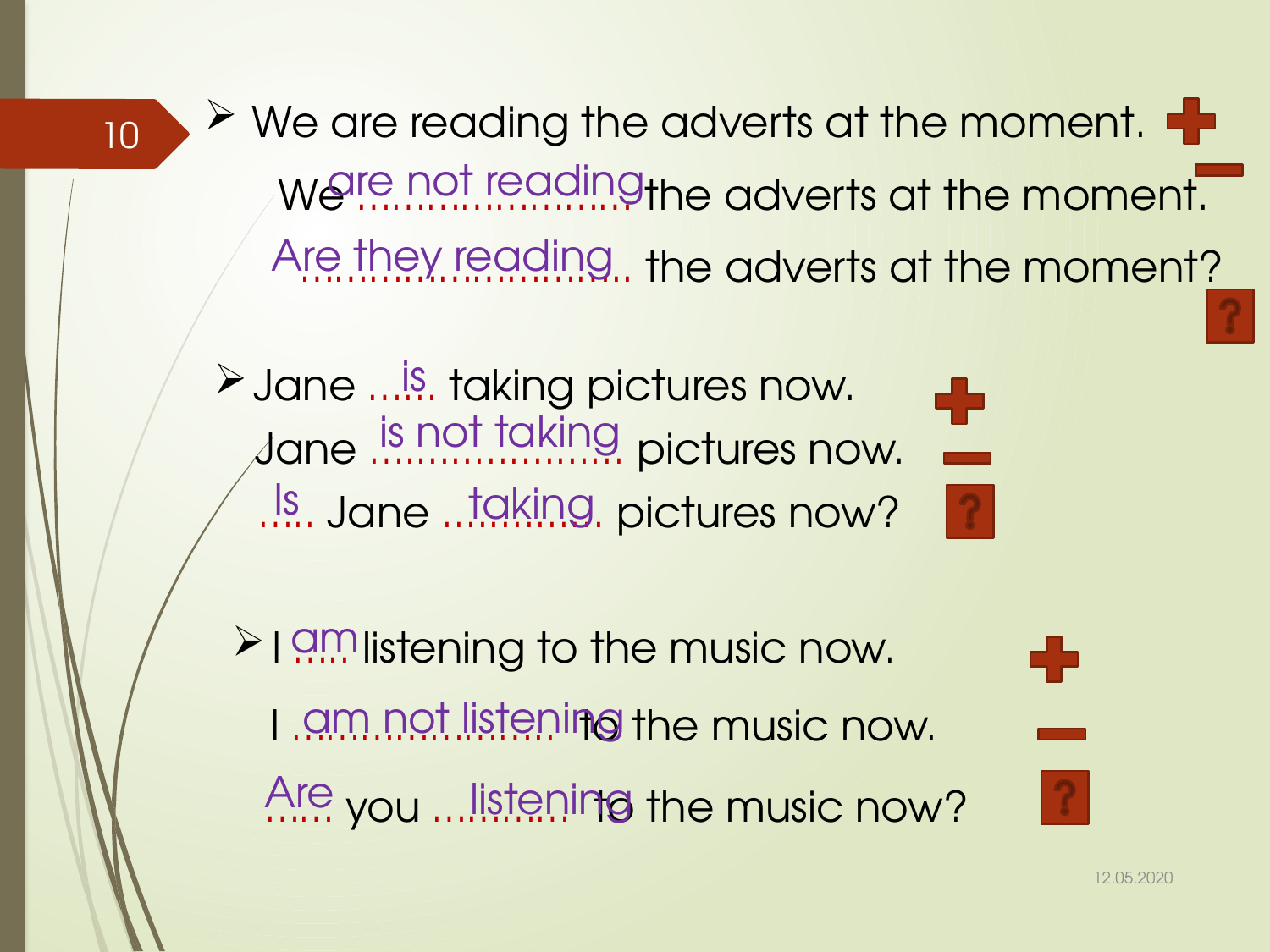

We are reading the adverts at the moment.

10
are not reading

We …………………… the adverts at the moment.
Are they reading
……………………….. the adverts at the moment?

is
Jane …... taking pictures now.

is not taking
     Jane …................... pictures now.

Is
taking
     ….. Jane .............. pictures now?

am
I ….. listening to the music now.

am not listening
   I …………………..  to the music now.

Are
listening

   …… you …………  to the music now?
12.05.2020